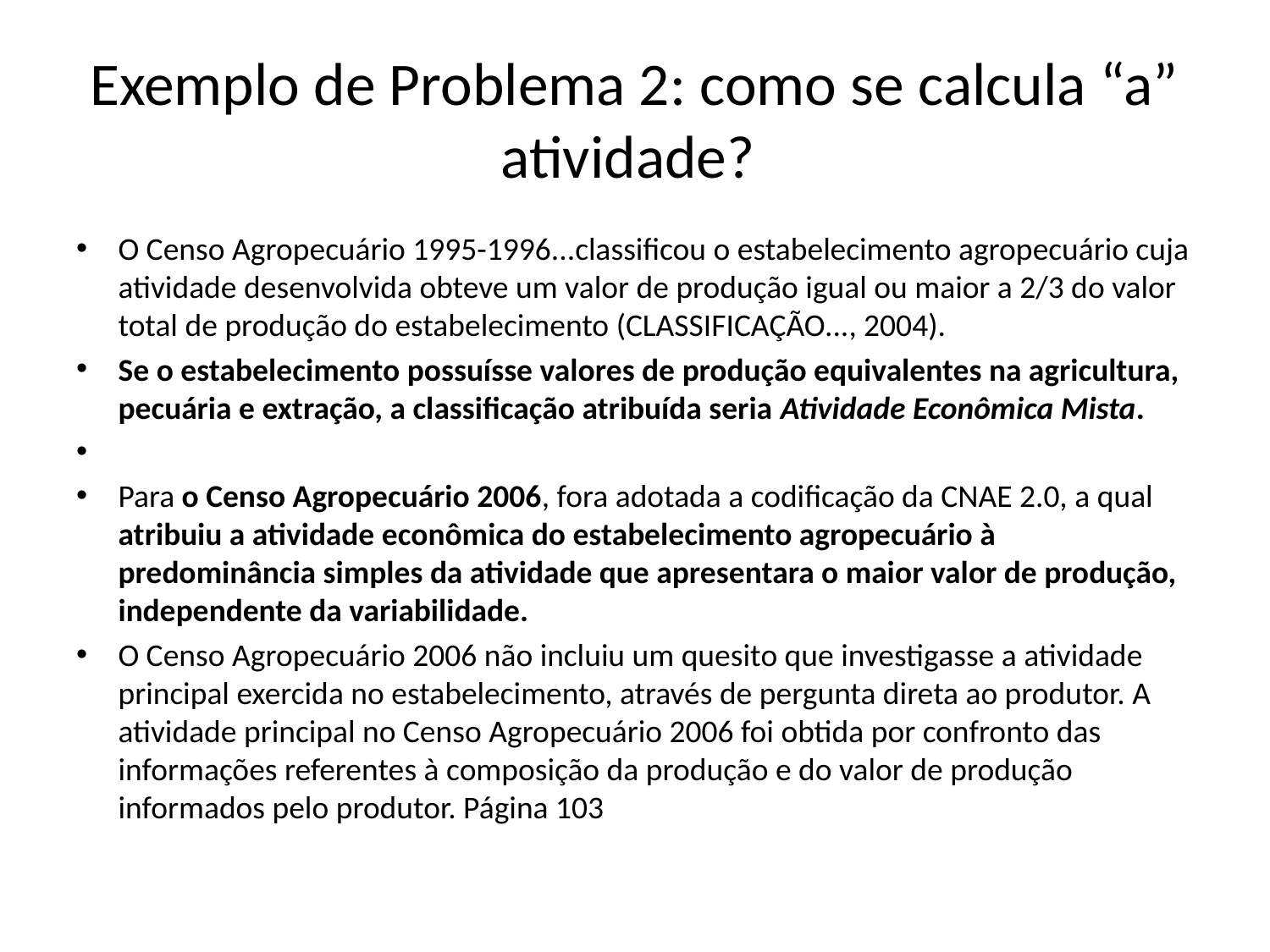

# Exemplo de Problema 2: como se calcula “a” atividade?
O Censo Agropecuário 1995-1996...classificou o estabelecimento agropecuário cuja atividade desenvolvida obteve um valor de produção igual ou maior a 2/3 do valor total de produção do estabelecimento (CLASSIFICAÇÃO..., 2004).
Se o estabelecimento possuísse valores de produção equivalentes na agricultura, pecuária e extração, a classificação atribuída seria Atividade Econômica Mista.

Para o Censo Agropecuário 2006, fora adotada a codificação da CNAE 2.0, a qual atribuiu a atividade econômica do estabelecimento agropecuário à predominância simples da atividade que apresentara o maior valor de produção, independente da variabilidade.
O Censo Agropecuário 2006 não incluiu um quesito que investigasse a atividade principal exercida no estabelecimento, através de pergunta direta ao produtor. A atividade principal no Censo Agropecuário 2006 foi obtida por confronto das informações referentes à composição da produção e do valor de produção informados pelo produtor. Página 103